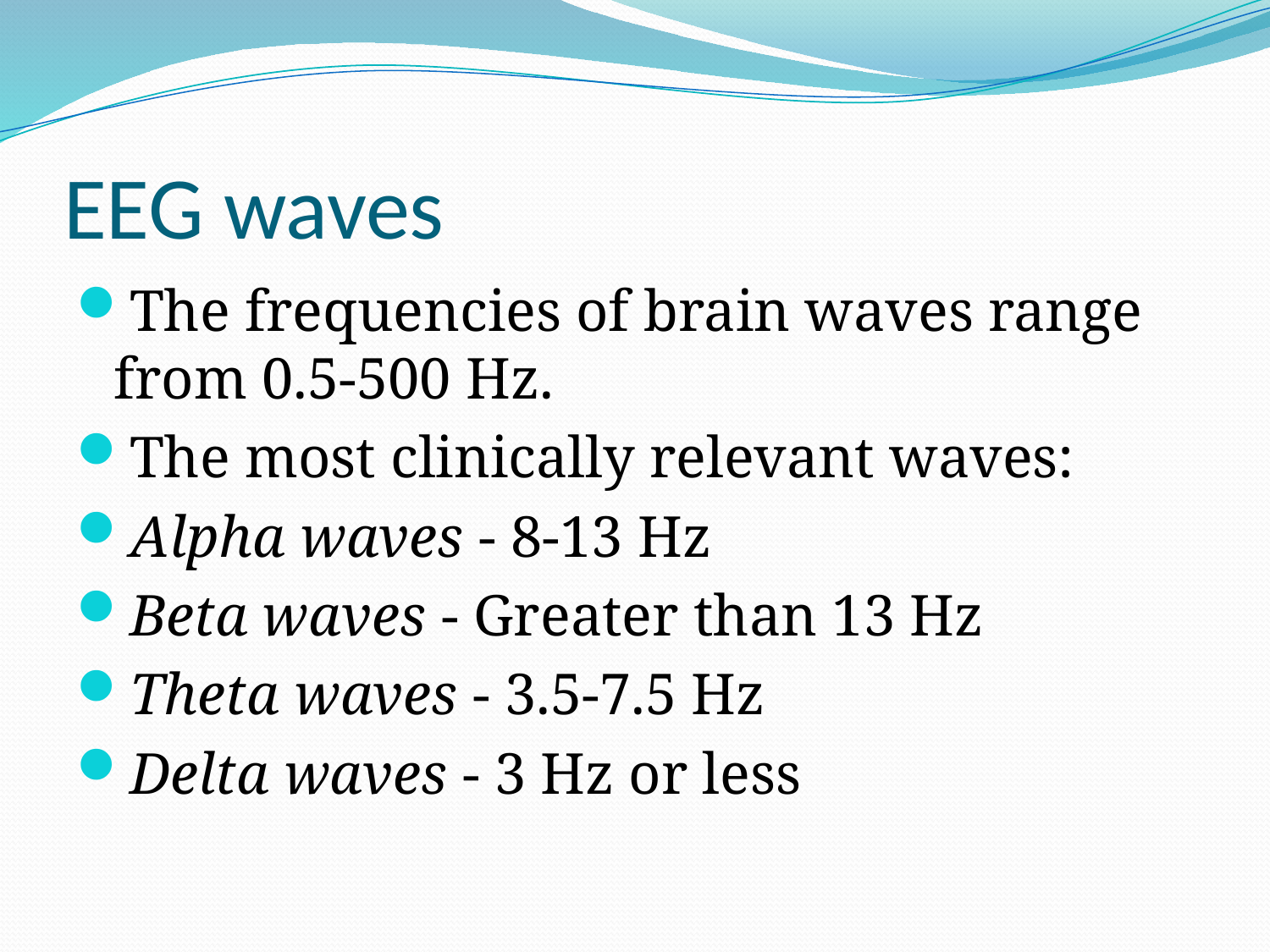

# EEG waves
The frequencies of brain waves range from 0.5-500 Hz.
The most clinically relevant waves:
Alpha waves - 8-13 Hz
Beta waves - Greater than 13 Hz
Theta waves - 3.5-7.5 Hz
Delta waves - 3 Hz or less